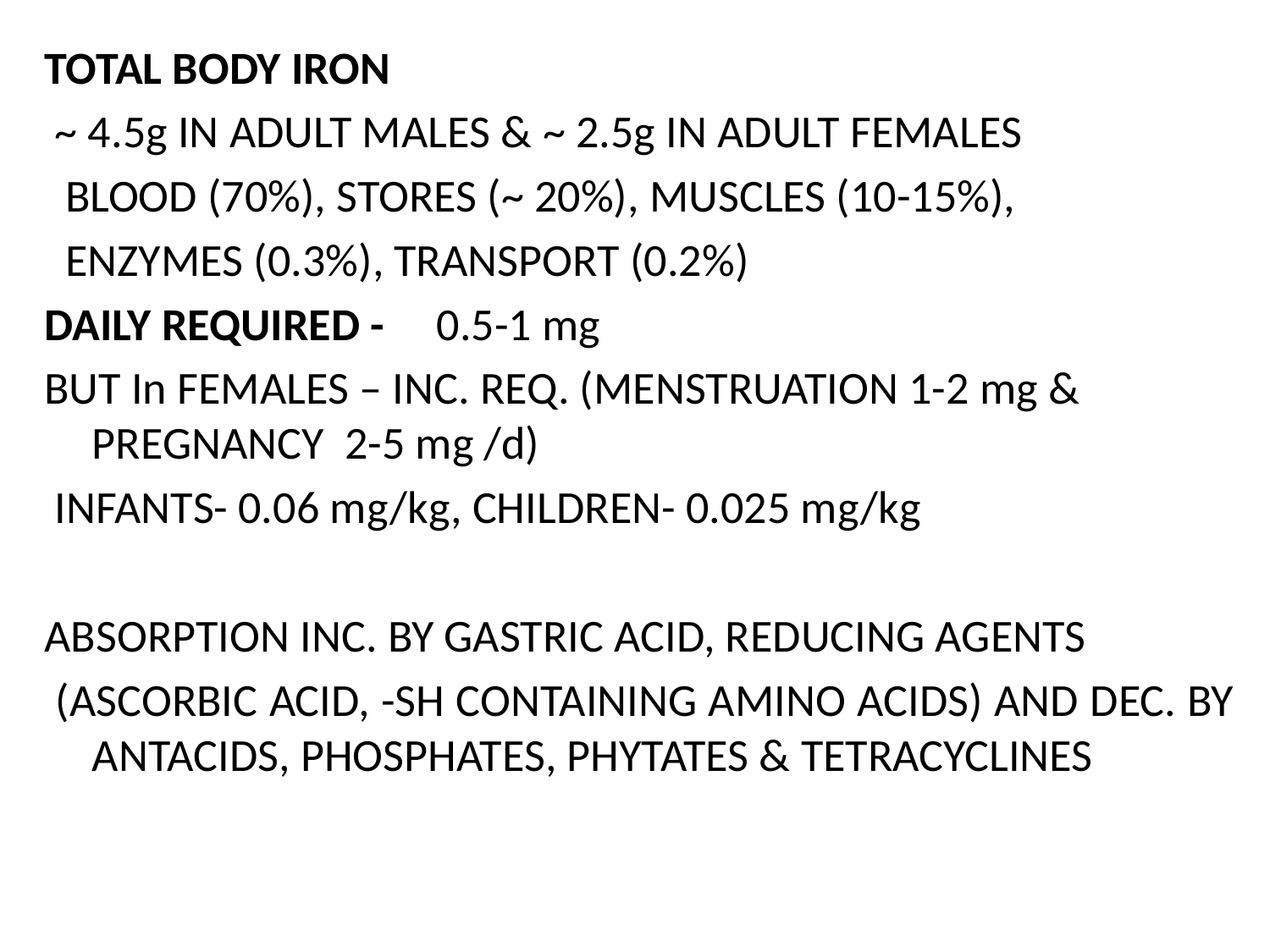

TOTAL BODY IRON
 ~ 4.5g IN ADULT MALES & ~ 2.5g IN ADULT FEMALES
  BLOOD (70%), STORES (~ 20%), MUSCLES (10-15%),
  ENZYMES (0.3%), TRANSPORT (0.2%)
DAILY REQUIRED -     0.5-1 mg
BUT In FEMALES – INC. REQ. (MENSTRUATION 1-2 mg & PREGNANCY  2-5 mg /d)
 INFANTS- 0.06 mg/kg, CHILDREN- 0.025 mg/kg

ABSORPTION INC. BY GASTRIC ACID, REDUCING AGENTS
 (ASCORBIC ACID, -SH CONTAINING AMINO ACIDS) AND DEC. BY ANTACIDS, PHOSPHATES, PHYTATES & TETRACYCLINES